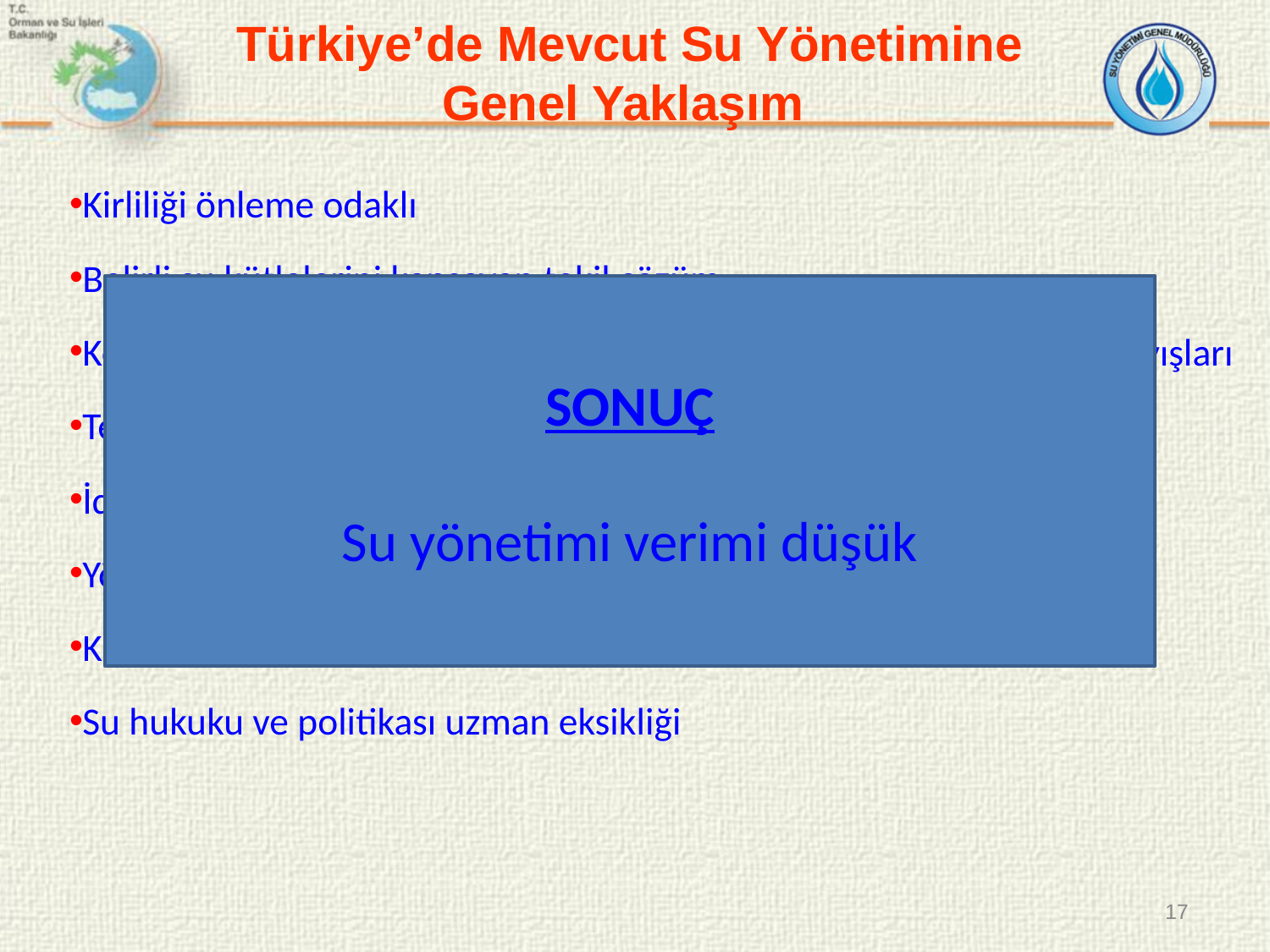

# Türkiye’de Mevcut Su Yönetimine Genel Yaklaşım

Kirliliği önleme odaklı

Belirli su kütlelerini kapsayan tekil çözüm

Kendi içinde veya diğer politikalarla 	bütünleştirilmemiş çözüm arayışları

Tekil su taleplerini karşılama odaklı

İdari sınırlara bağımlı su yönetimi yaklaşımı

Yönetim anlayışının tüm aktörleri kapsamaması

Kurumlararası koordinasyon eksikliği

Su hukuku ve politikası uzman eksikliği

SONUÇ

Su yönetimi verimi düşük
17